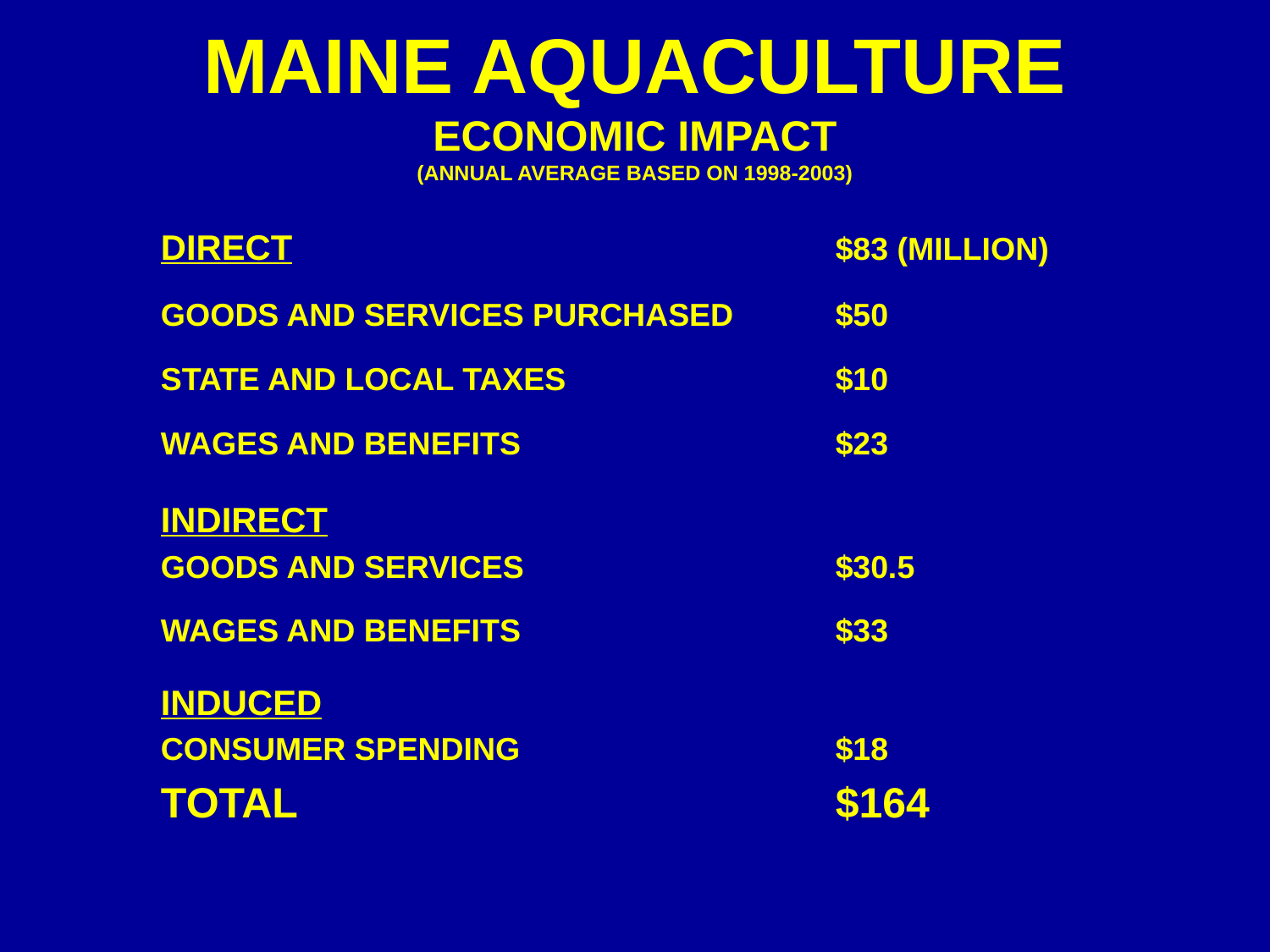

# MAINE AQUACULTURE ECONOMIC IMPACT (ANNUAL AVERAGE BASED ON 1998-2003)
DIRECT 					$83 (MILLION)

GOODS AND SERVICES PURCHASED	$50

STATE AND LOCAL TAXES			$10

WAGES AND BENEFITS			$23

INDIRECT
GOODS AND SERVICES			$30.5

WAGES AND BENEFITS			$33

INDUCED
CONSUMER SPENDING			$18
TOTAL 					$164